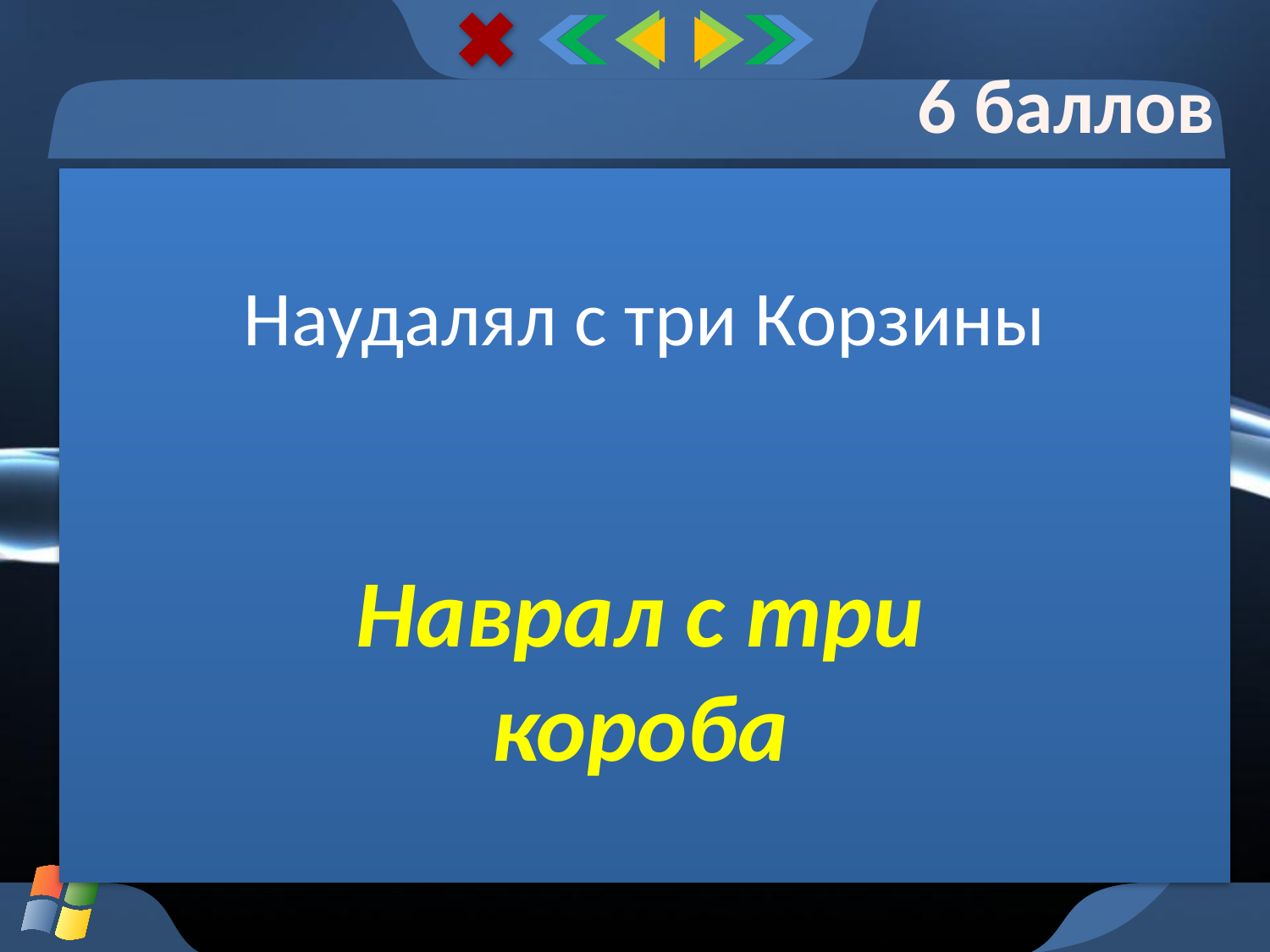

6 баллов

Наудалял с три Корзины

Наврал с три короба